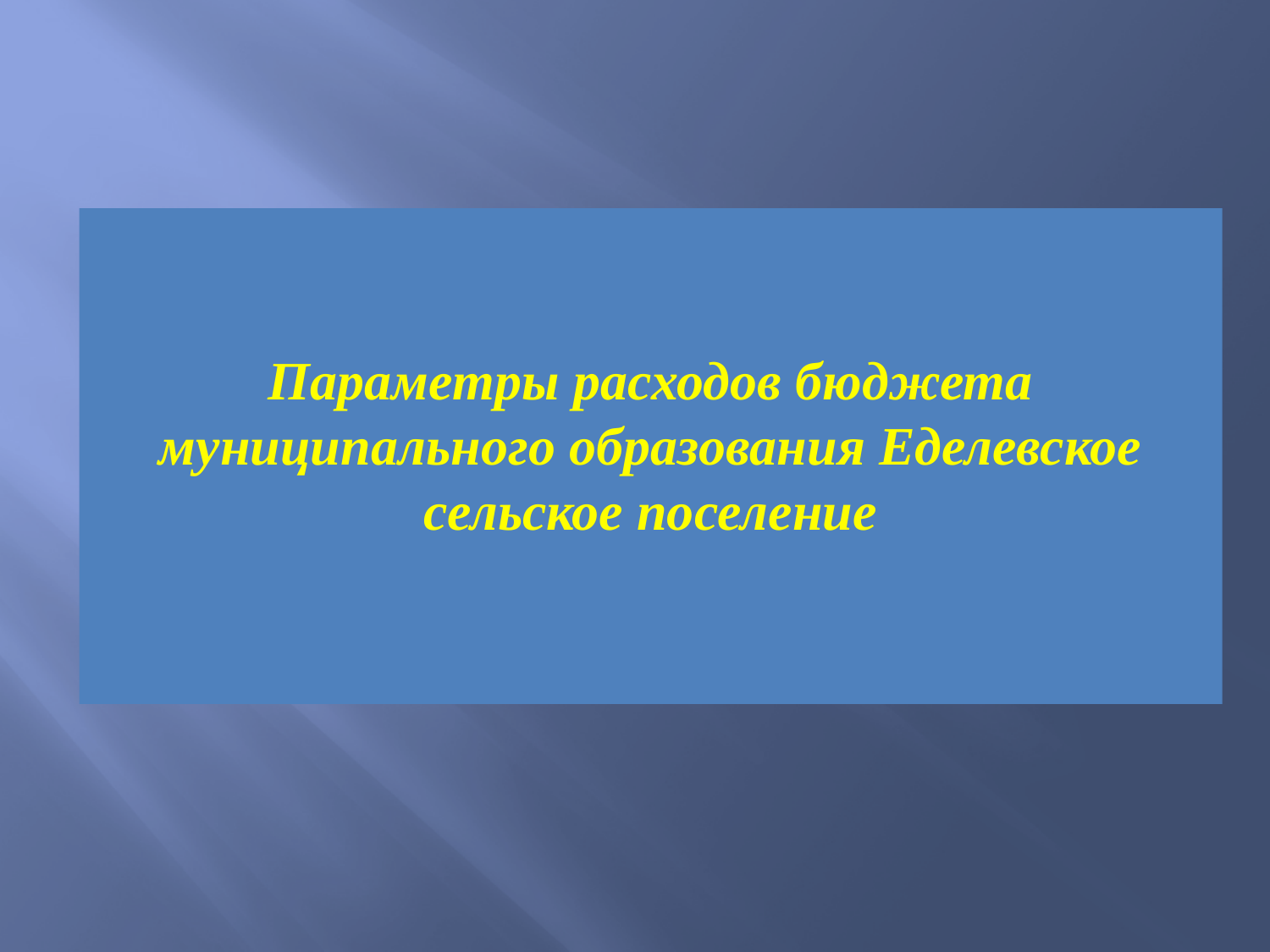

# Параметры расходов бюджета муниципального образования Еделевское сельское поселение